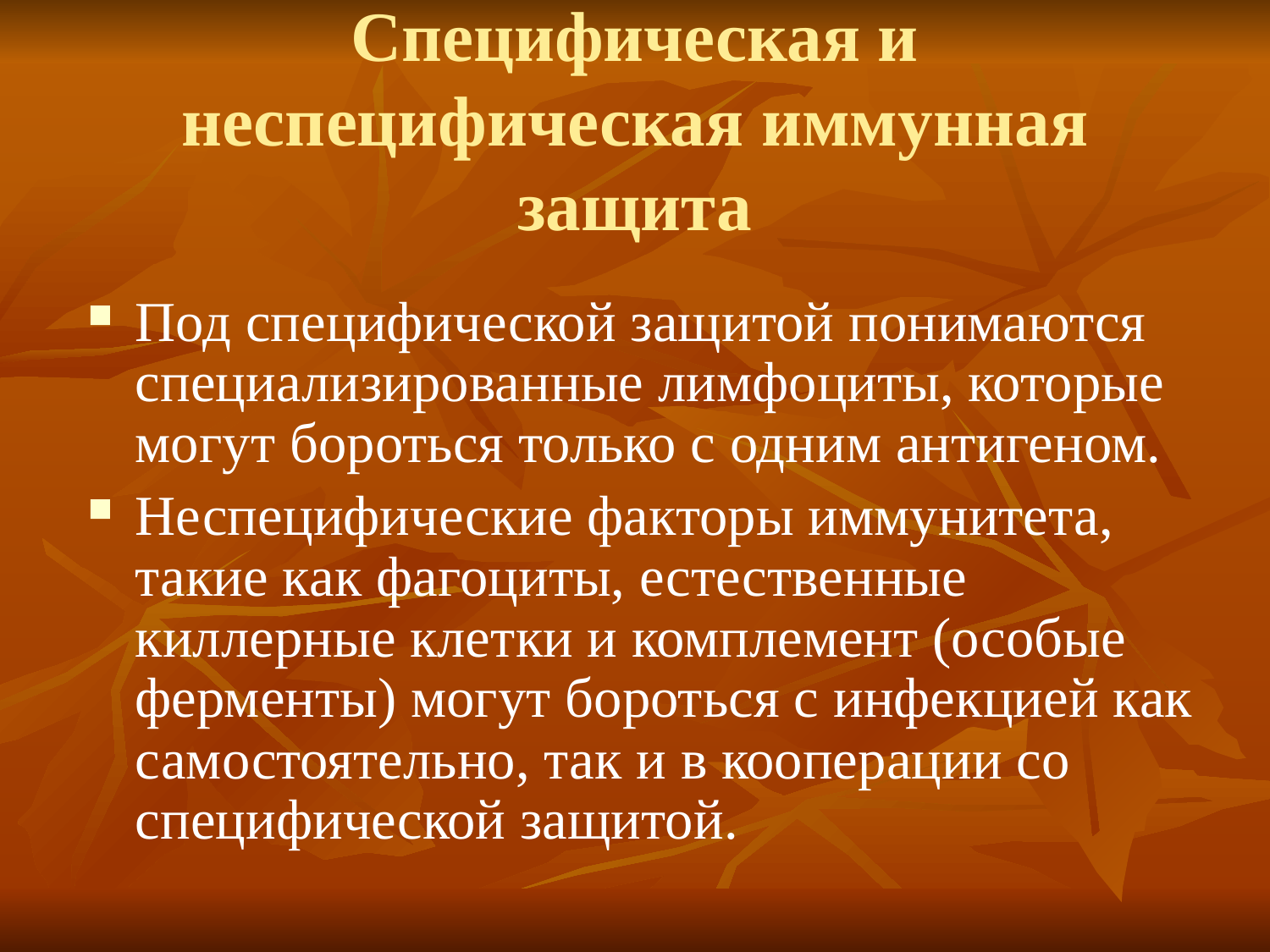

# Специфическая и неспецифическая иммунная защита
Под специфической защитой понимаются специализированные лимфоциты, которые могут бороться только с одним антигеном.
Неспецифические факторы иммунитета, такие как фагоциты, естественные киллерные клетки и комплемент (особые ферменты) могут бороться с инфекцией как самостоятельно, так и в кооперации со специфической защитой.